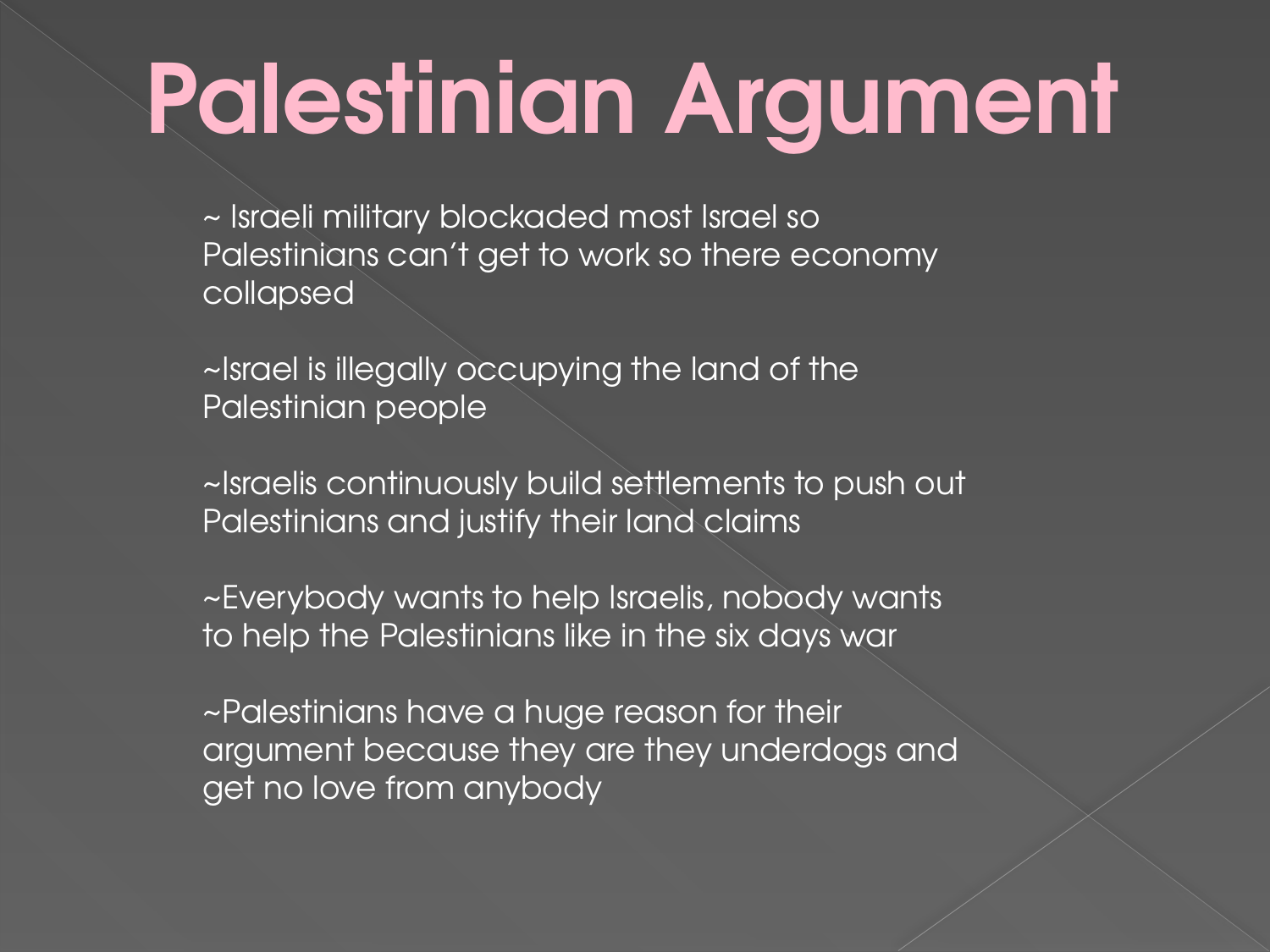

Palestinian Argument
~ Israeli military blockaded most Israel so Palestinians can’t get to work so there economy collapsed

~Israel is illegally occupying the land of the Palestinian people

~Israelis continuously build settlements to push out Palestinians and justify their land claims

~Everybody wants to help Israelis, nobody wants to help the Palestinians like in the six days war

~Palestinians have a huge reason for their argument because they are they underdogs and get no love from anybody